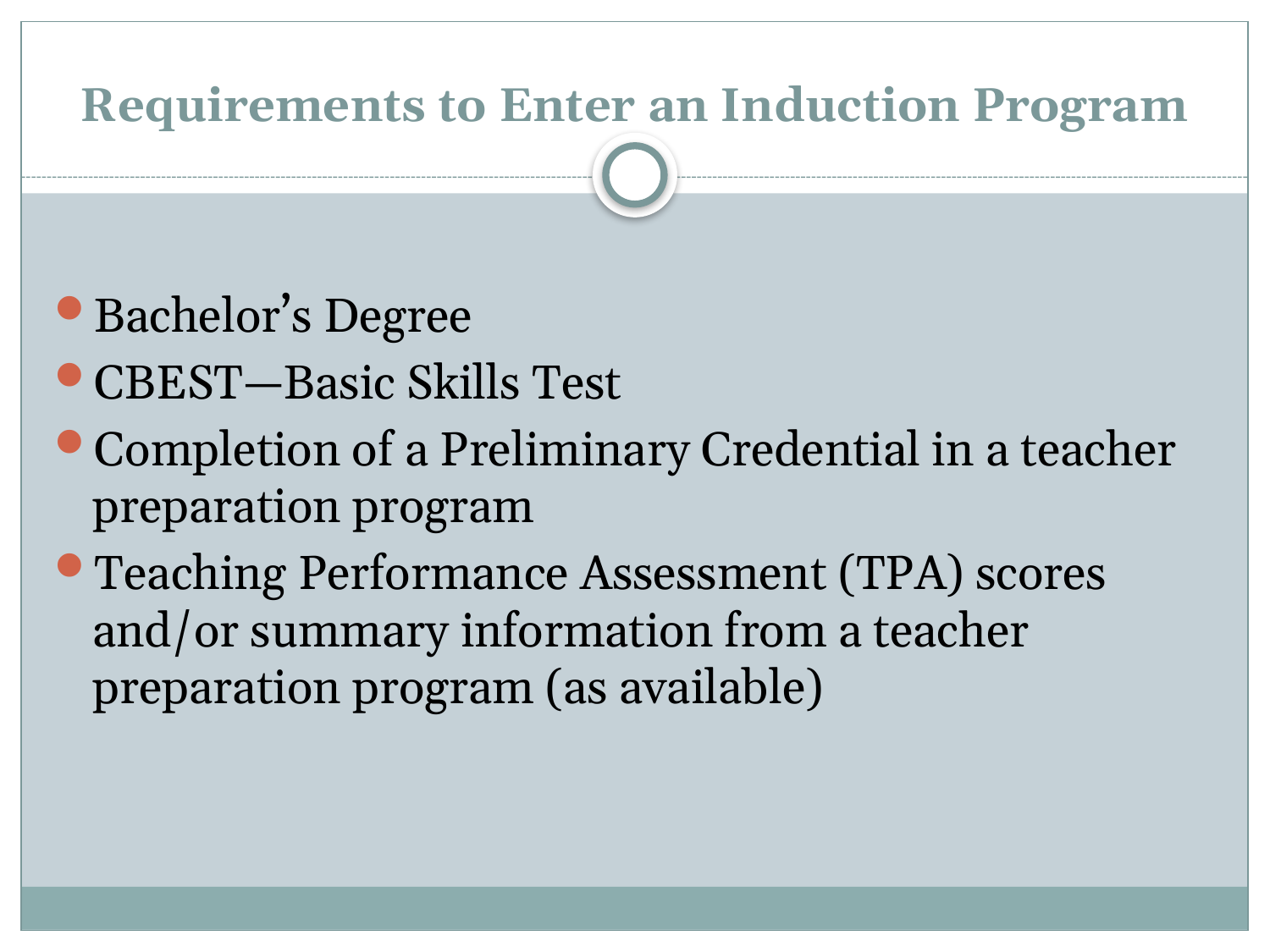

# Requirements to Enter an Induction Program

Bachelor’s Degree
CBEST—Basic Skills Test
Completion of a Preliminary Credential in a teacher preparation program
Teaching Performance Assessment (TPA) scores and/or summary information from a teacher preparation program (as available)